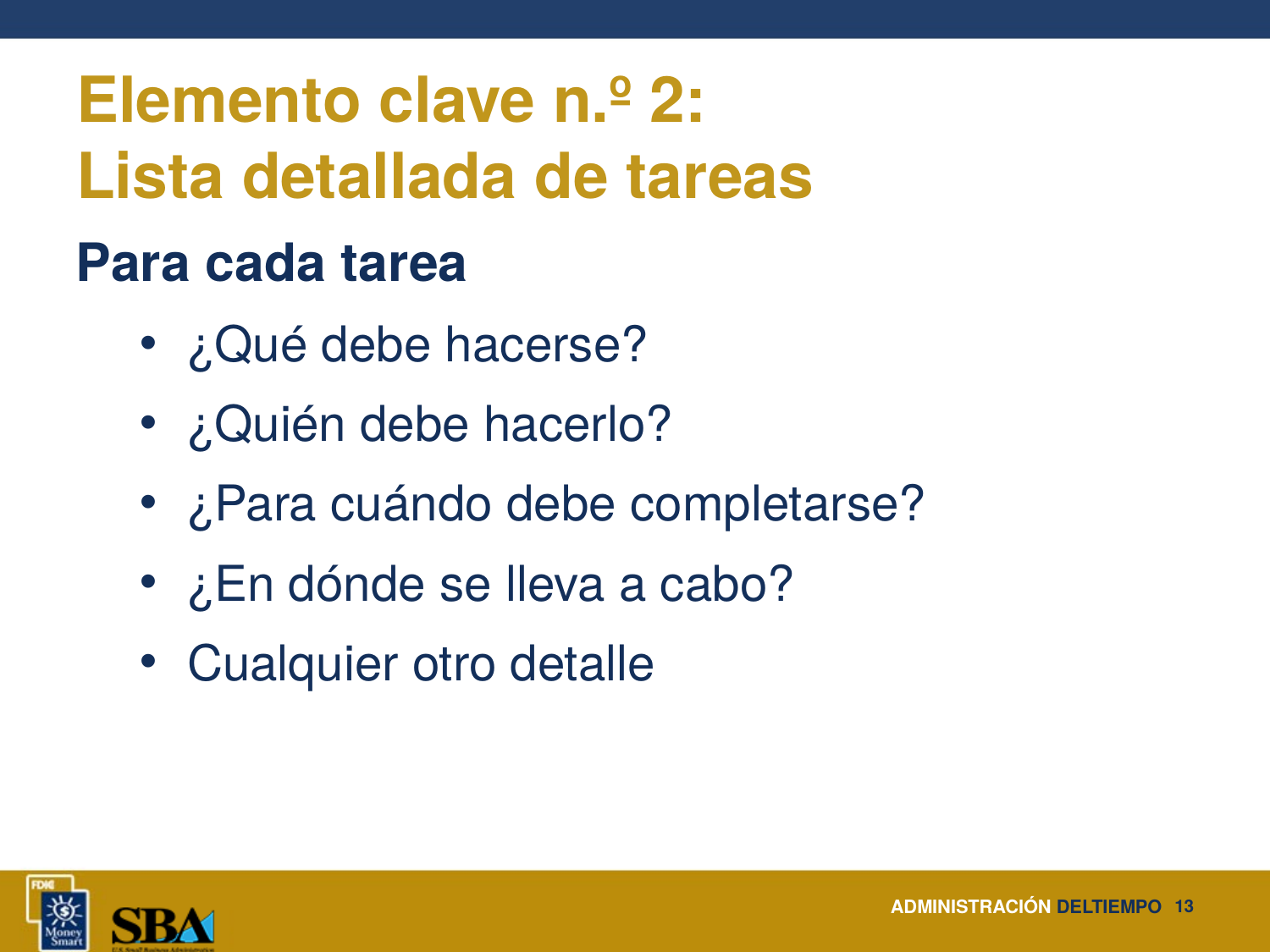

# Elemento clave n.º 2: Lista detallada de tareas
Para cada tarea
¿Qué debe hacerse?
¿Quién debe hacerlo?
¿Para cuándo debe completarse?
¿En dónde se lleva a cabo?
Cualquier otro detalle